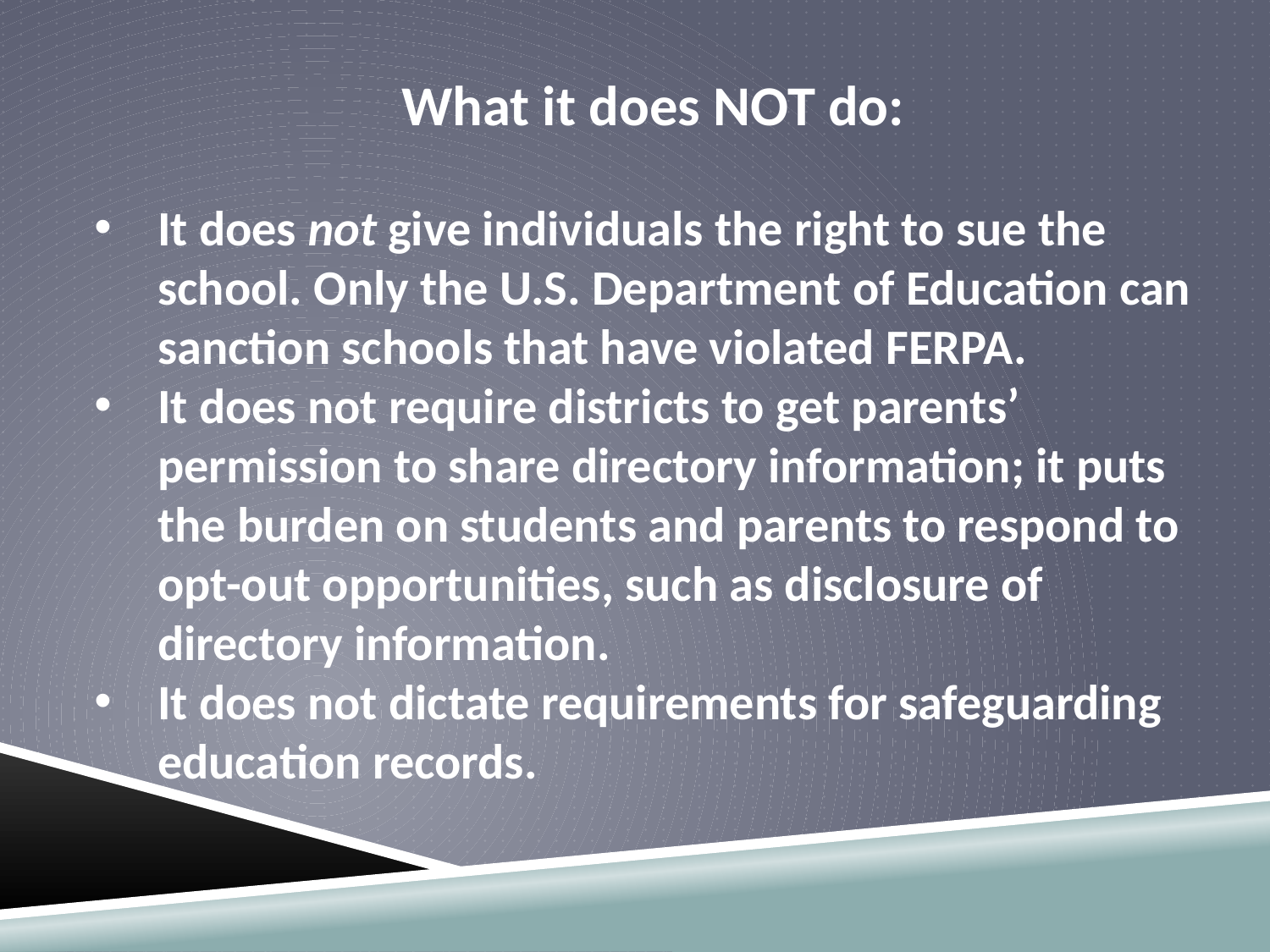

What it does NOT do:

It does not give individuals the right to sue the school. Only the U.S. Department of Education can sanction schools that have violated FERPA.
It does not require districts to get parents’ permission to share directory information; it puts the burden on students and parents to respond to opt-out opportunities, such as disclosure of directory information.
It does not dictate requirements for safeguarding education records.